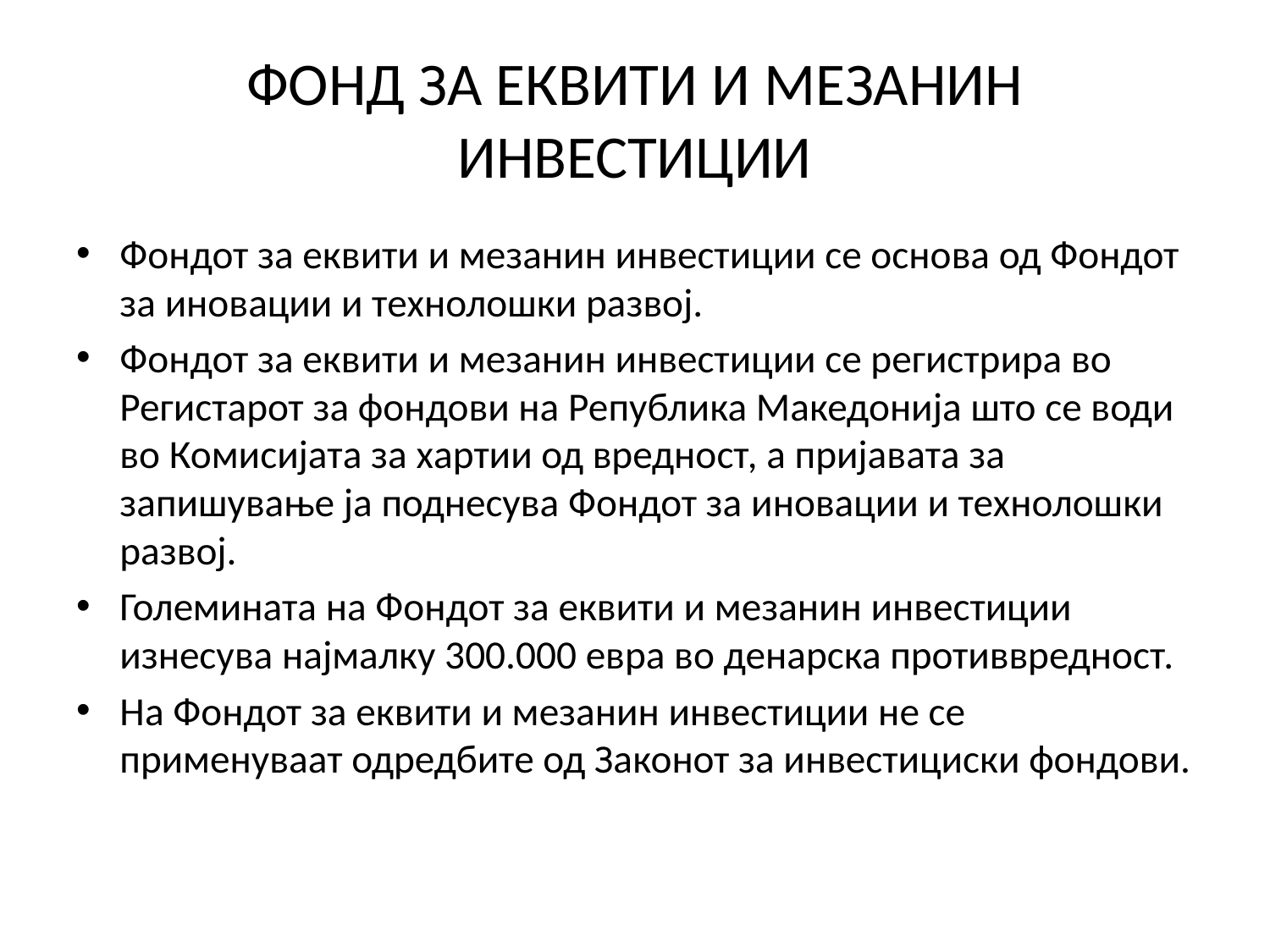

# ФОНД ЗА ЕКВИТИ И МЕЗАНИН ИНВЕСТИЦИИ
Фондот за еквити и мезанин инвестиции се основа од Фондот за иновации и технолошки развој.
Фондот за еквити и мезанин инвестиции се регистрира во Регистарот за фондови на Република Македонија што се води во Комисијата за хартии од вредност, а пријавата за запишување ја поднесува Фондот за иновации и технолошки развој.
Големината на Фондот за еквити и мезанин инвестиции изнесува најмалку 300.000 евра во денарска противвредност.
На Фондот за еквити и мезанин инвестиции не се применуваат одредбите од Законот за инвестициски фондови.